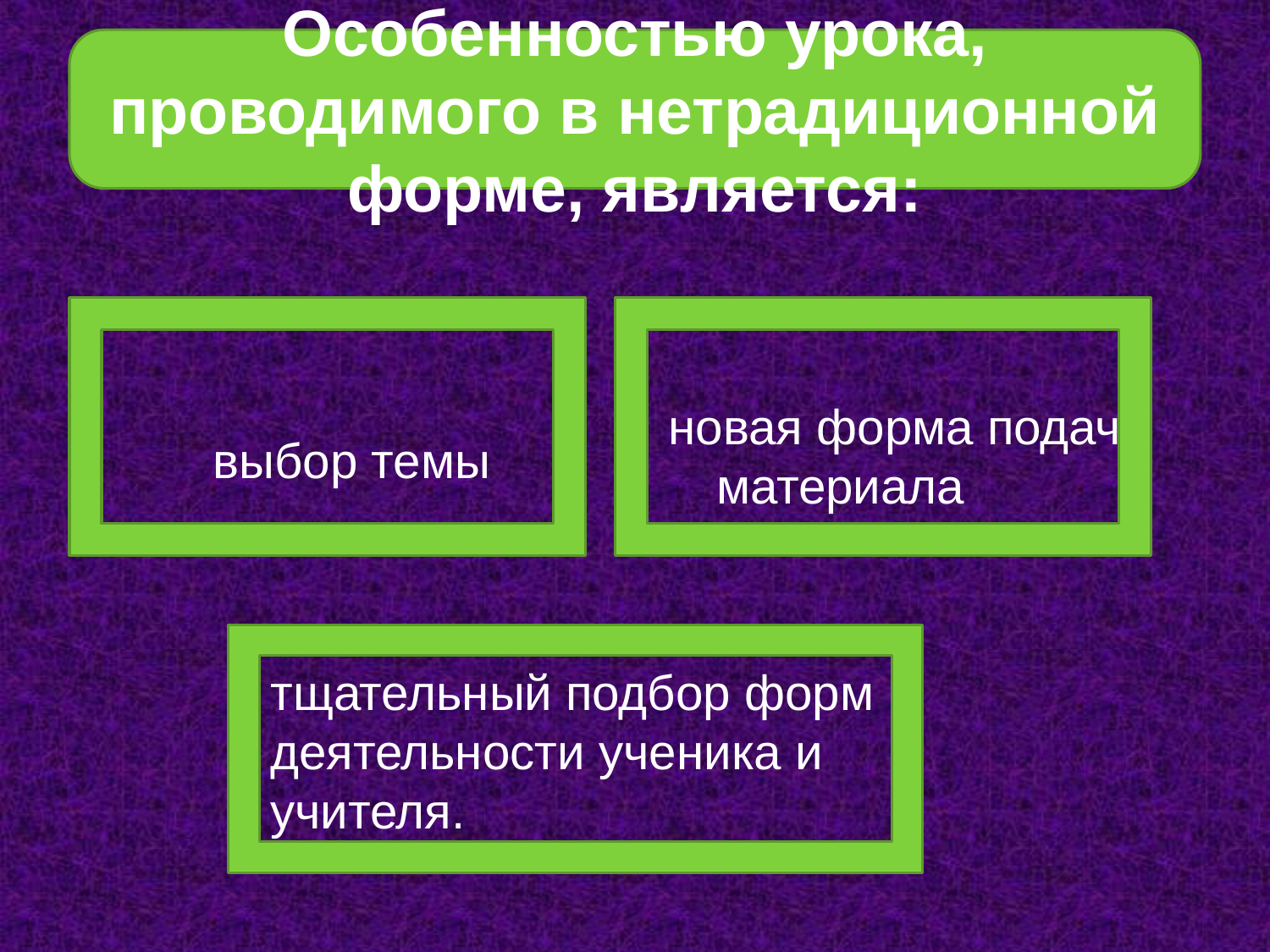

Особенностью урока, проводимого в нетрадиционной форме, является:
#

           выбор темы

новая форма подачи материала

тщательный подбор форм деятельности ученика и учителя.